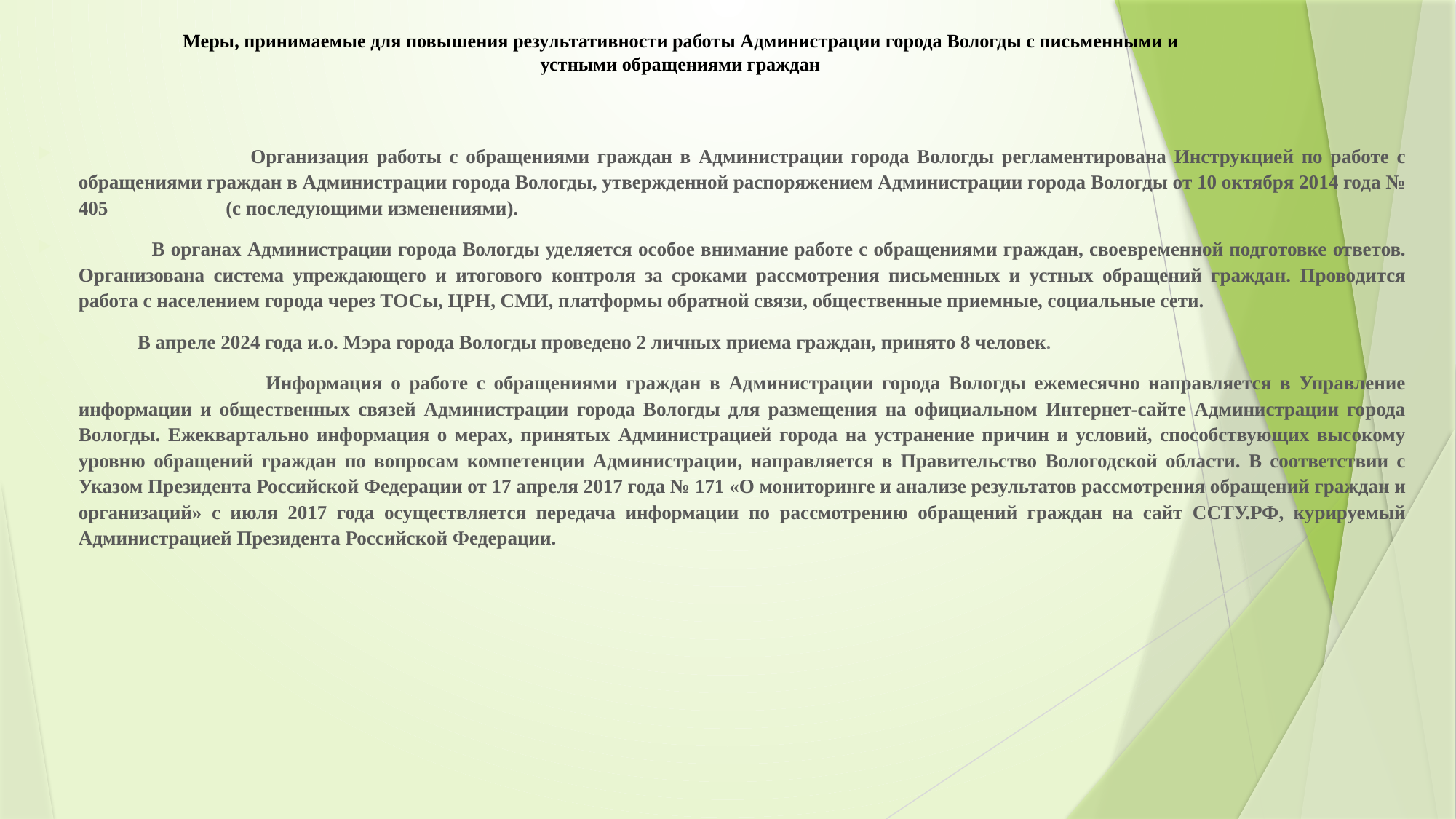

# Меры, принимаемые для повышения результативности работы Администрации города Вологды с письменными и устными обращениями граждан
	        Организация работы с обращениями граждан в Администрации города Вологды регламентирована Инструкцией по работе с обращениями граждан в Администрации города Вологды, утвержденной распоряжением Администрации города Вологды от 10 октября 2014 года № 405                        (с последующими изменениями).
            В органах Администрации города Вологды уделяется особое внимание работе с обращениями граждан, своевременной подготовке ответов. Организована система упреждающего и итогового контроля за сроками рассмотрения письменных и устных обращений граждан. Проводится работа с населением города через ТОСы, ЦРН, СМИ, платформы обратной связи, общественные приемные, социальные сети.
            В апреле 2024 года и.о. Мэра города Вологды проведено 2 личных приема граждан, принято 8 человек.
	         Информация о работе с обращениями граждан в Администрации города Вологды ежемесячно направляется в Управление информации и общественных связей Администрации города Вологды для размещения на официальном Интернет-сайте Администрации города Вологды. Ежеквартально информация о мерах, принятых Администрацией города на устранение причин и условий, способствующих высокому уровню обращений граждан по вопросам компетенции Администрации, направляется в Правительство Вологодской области. В соответствии с Указом Президента Российской Федерации от 17 апреля 2017 года № 171 «О мониторинге и анализе результатов рассмотрения обращений граждан и организаций» с июля 2017 года осуществляется передача информации по рассмотрению обращений граждан на сайт ССТУ.РФ, курируемый Администрацией Президента Российской Федерации.